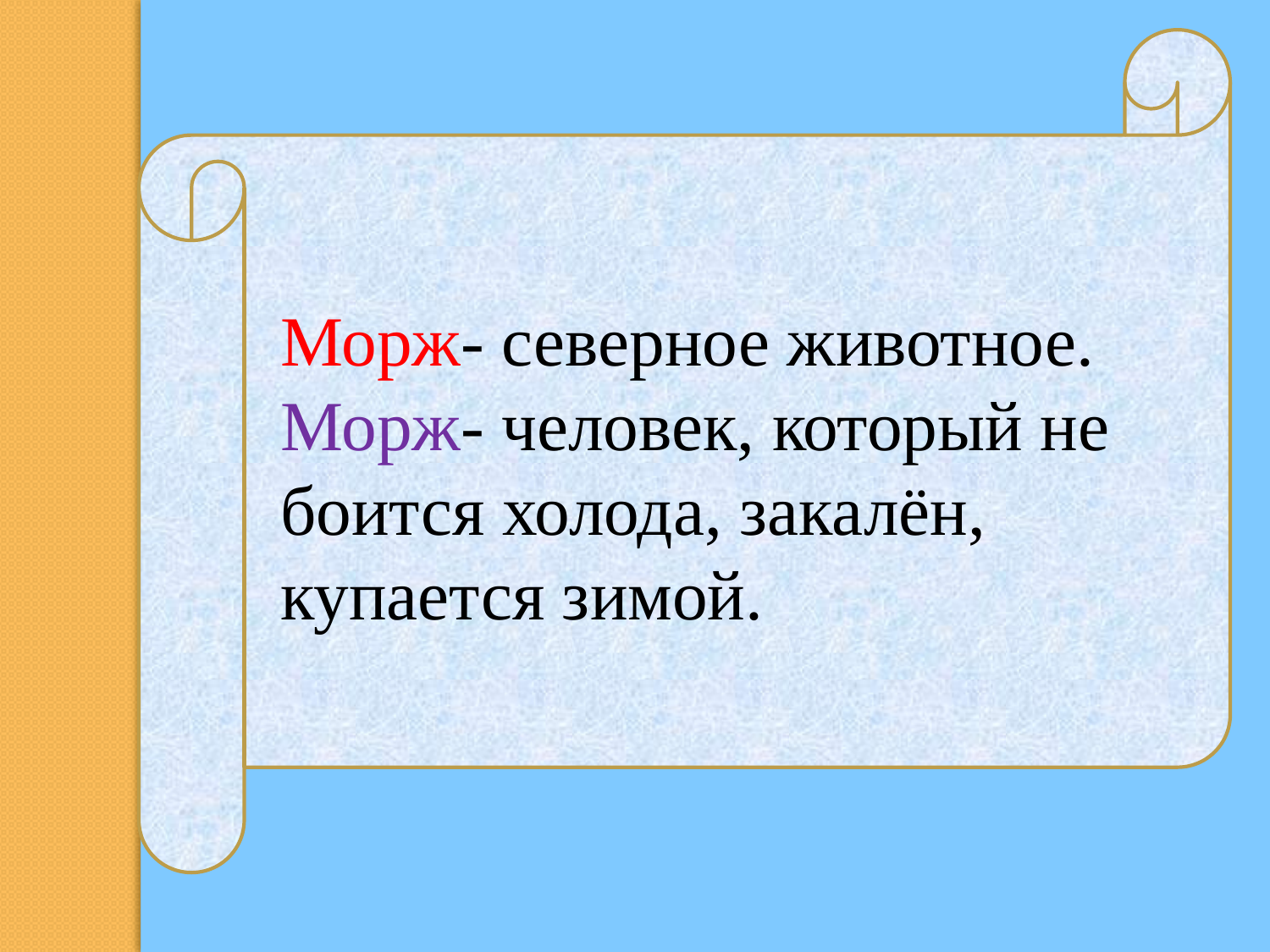

Морж- северное животное.
Морж- человек, который не боится холода, закалён, купается зимой.